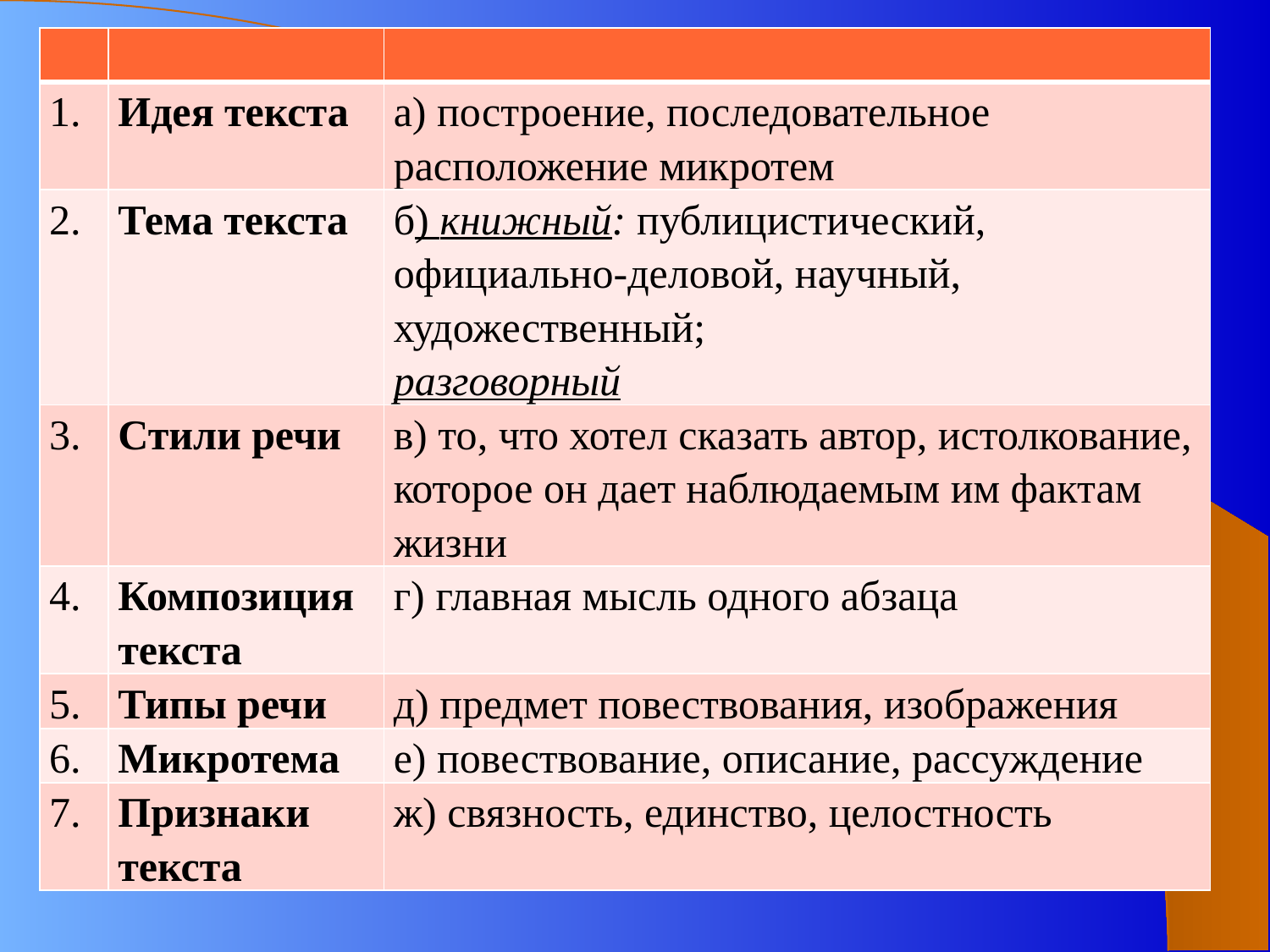

|  |  |  |
| --- | --- | --- |
| 1. | Идея текста | а) построение, последовательное расположение микротем |
| 2. | Тема текста | б) книжный: публицистический, официально-деловой, научный, художественный; разговорный |
| 3. | Стили речи | в) то, что хотел сказать автор, истолкование, которое он дает наблюдаемым им фактам жизни |
| 4. | Композиция текста | г) главная мысль одного абзаца |
| 5. | Типы речи | д) предмет повествования, изображения |
| 6. | Микротема | е) повествование, описание, рассуждение |
| 7. | Признаки текста | ж) связность, единство, целостность |
#